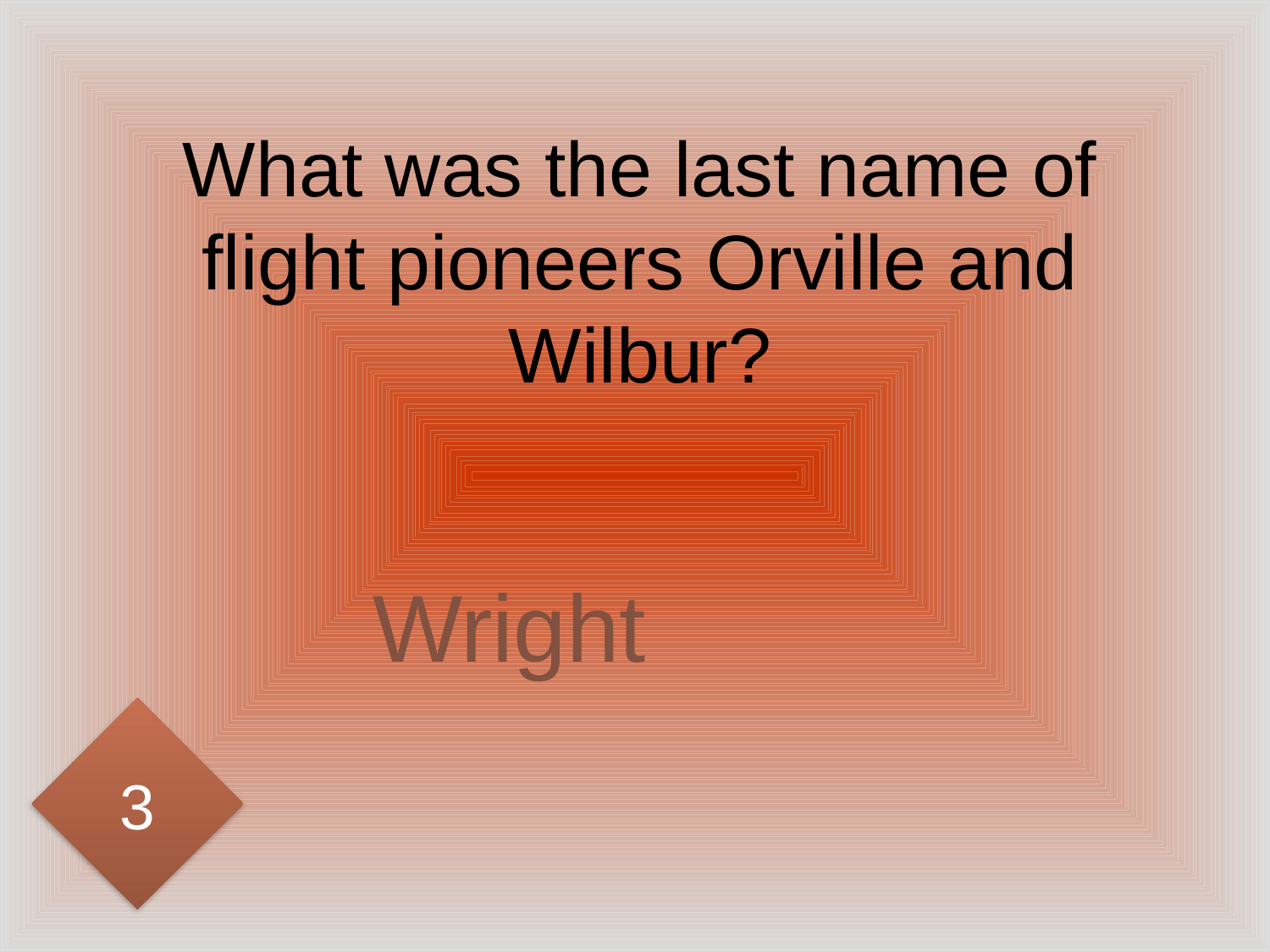

# What was the last name of flight pioneers Orville and Wilbur?
Wright
3